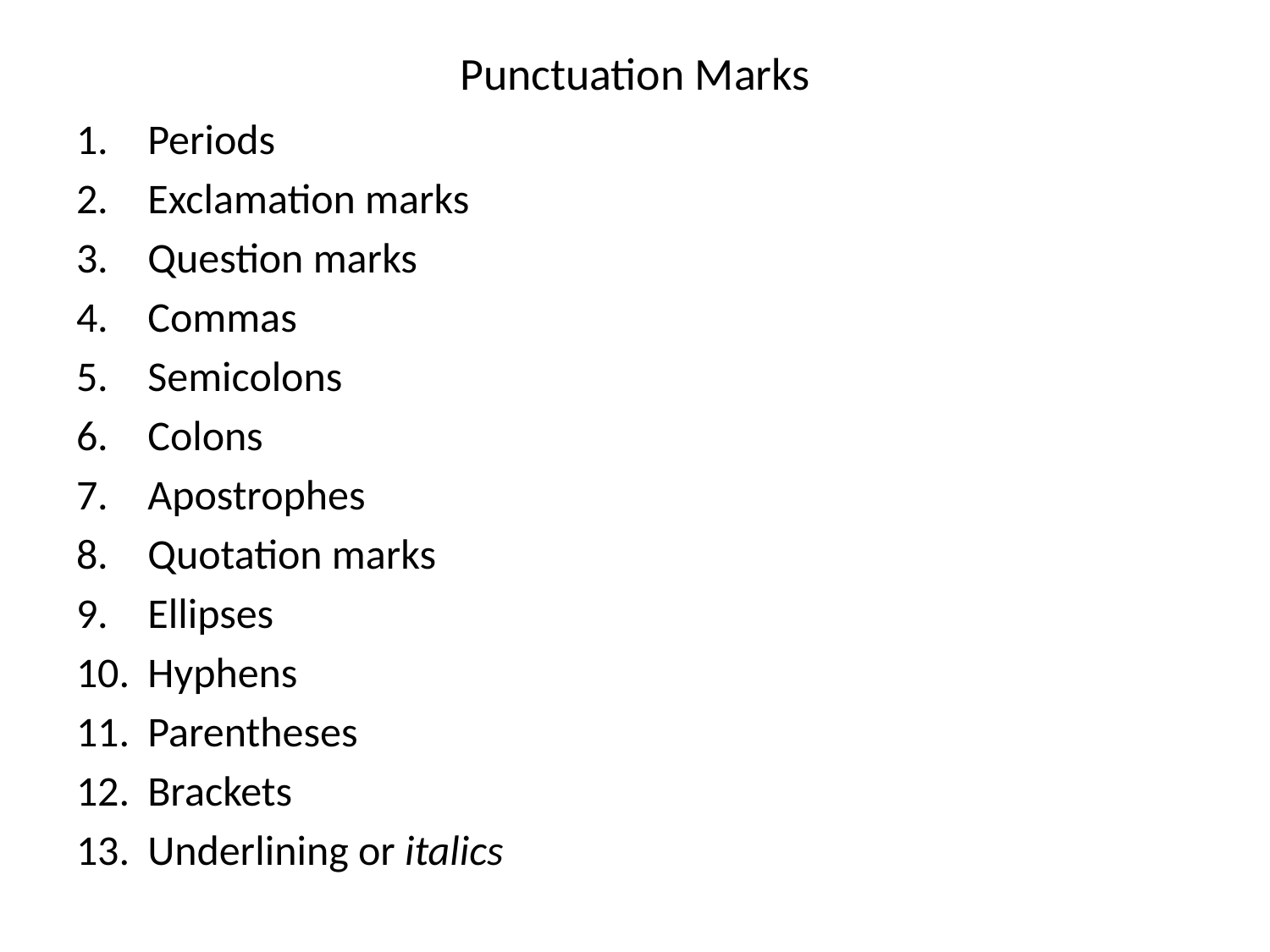

# Punctuation Marks
Periods
Exclamation marks
Question marks
Commas
Semicolons
Colons
Apostrophes
Quotation marks
Ellipses
Hyphens
Parentheses
Brackets
Underlining or italics